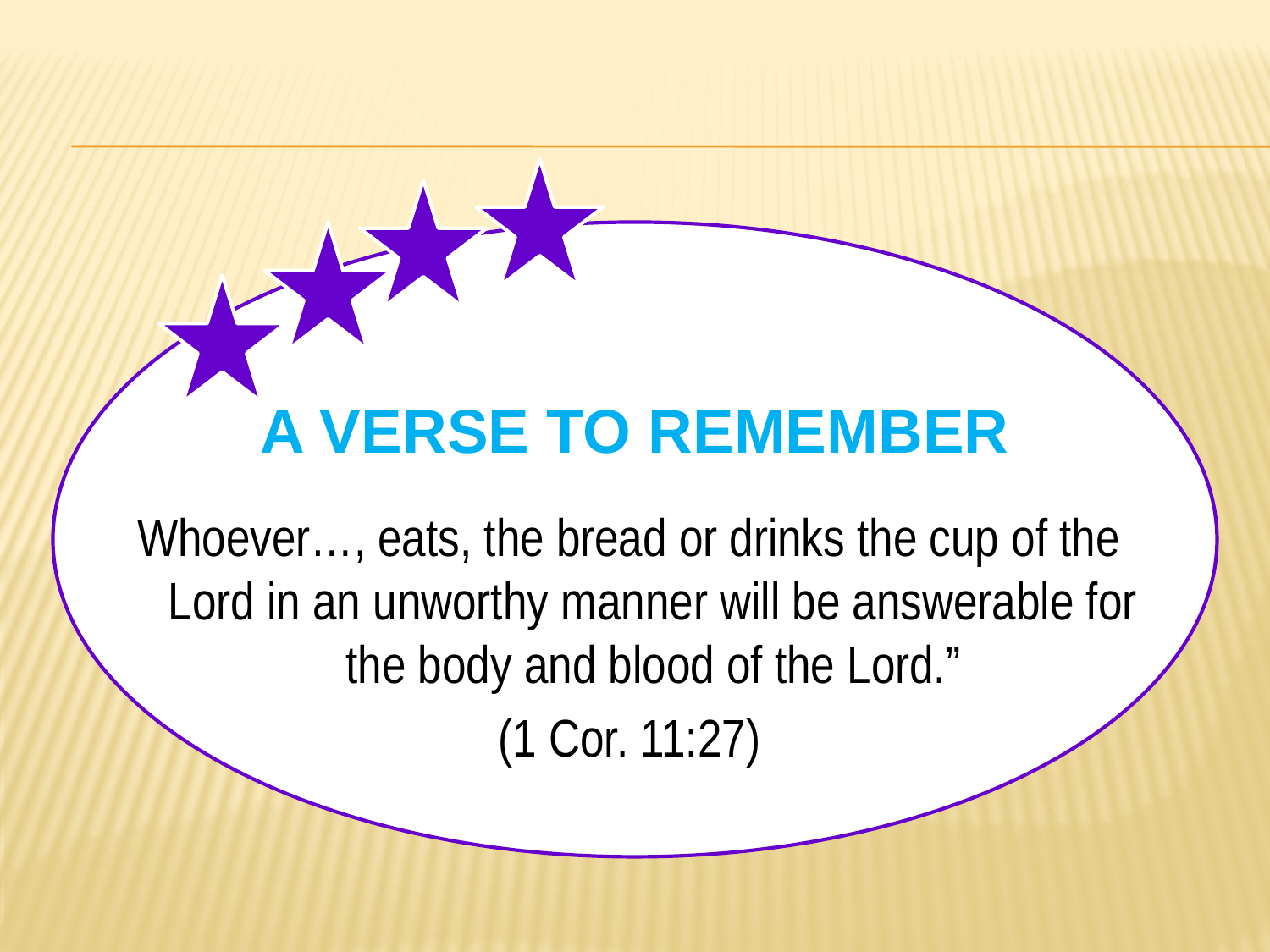

# A Verse to Remember
Whoever…, eats, the bread or drinks the cup of the Lord in an unworthy manner will be answerable for the body and blood of the Lord.”
(1 Cor. 11:27)